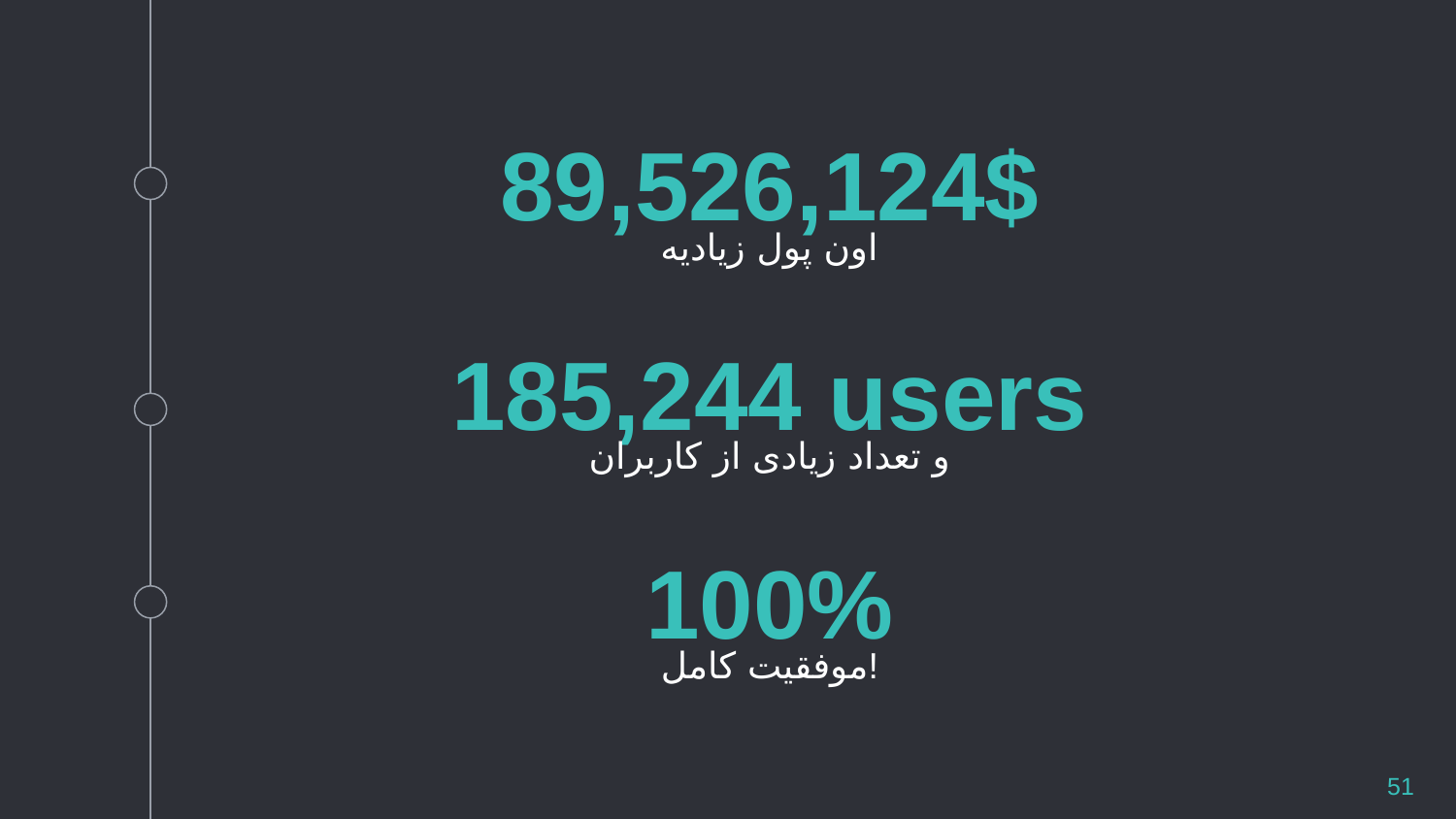

89,526,124$

اون پول زیادیه
185,244 users
و تعداد زیادی از کاربران
100%

موفقیت کامل!
51